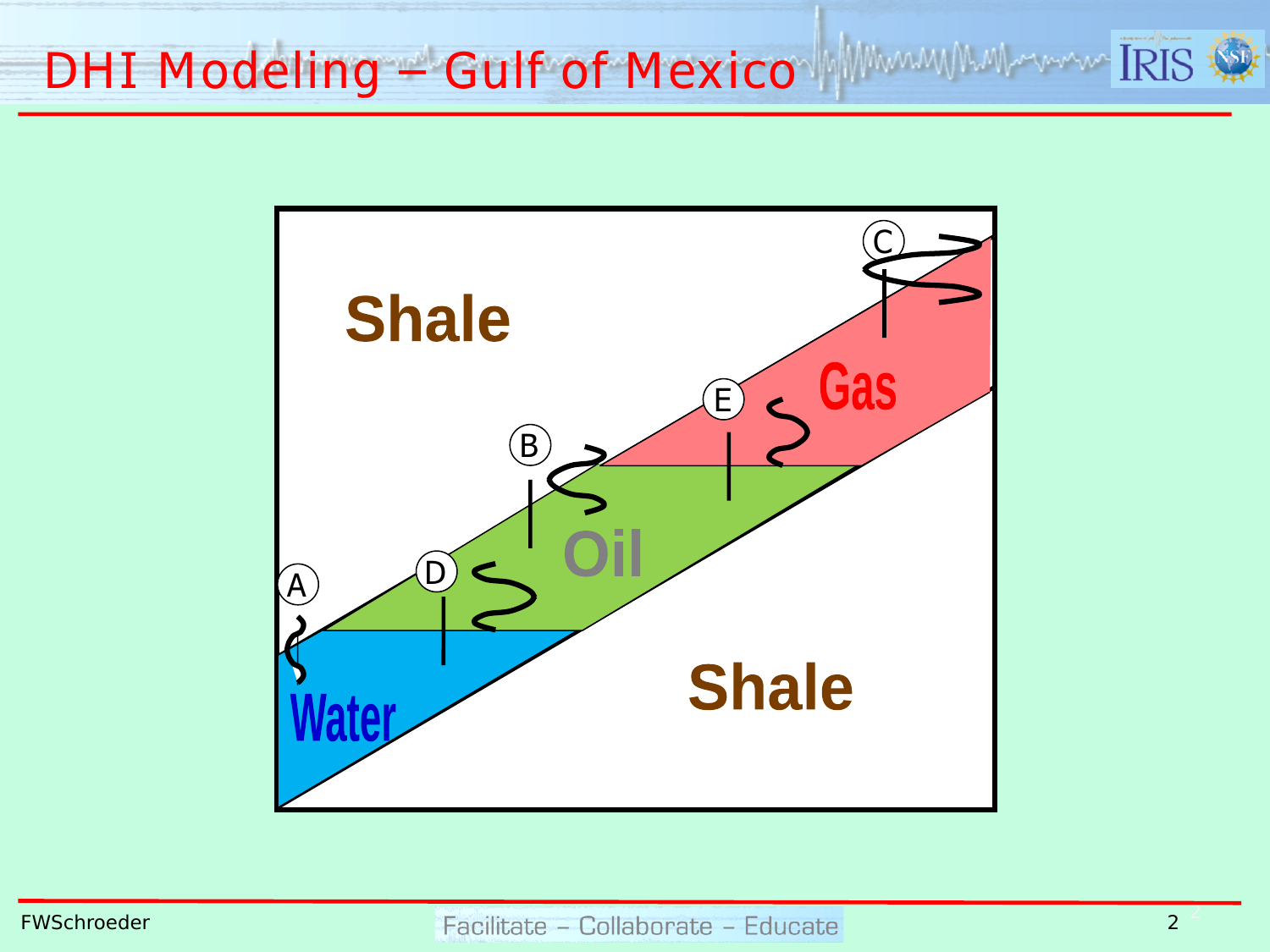

# DHI Modeling – Gulf of Mexico

C

Shale

Gas
E

B

Oil
D
A

Shale
Water